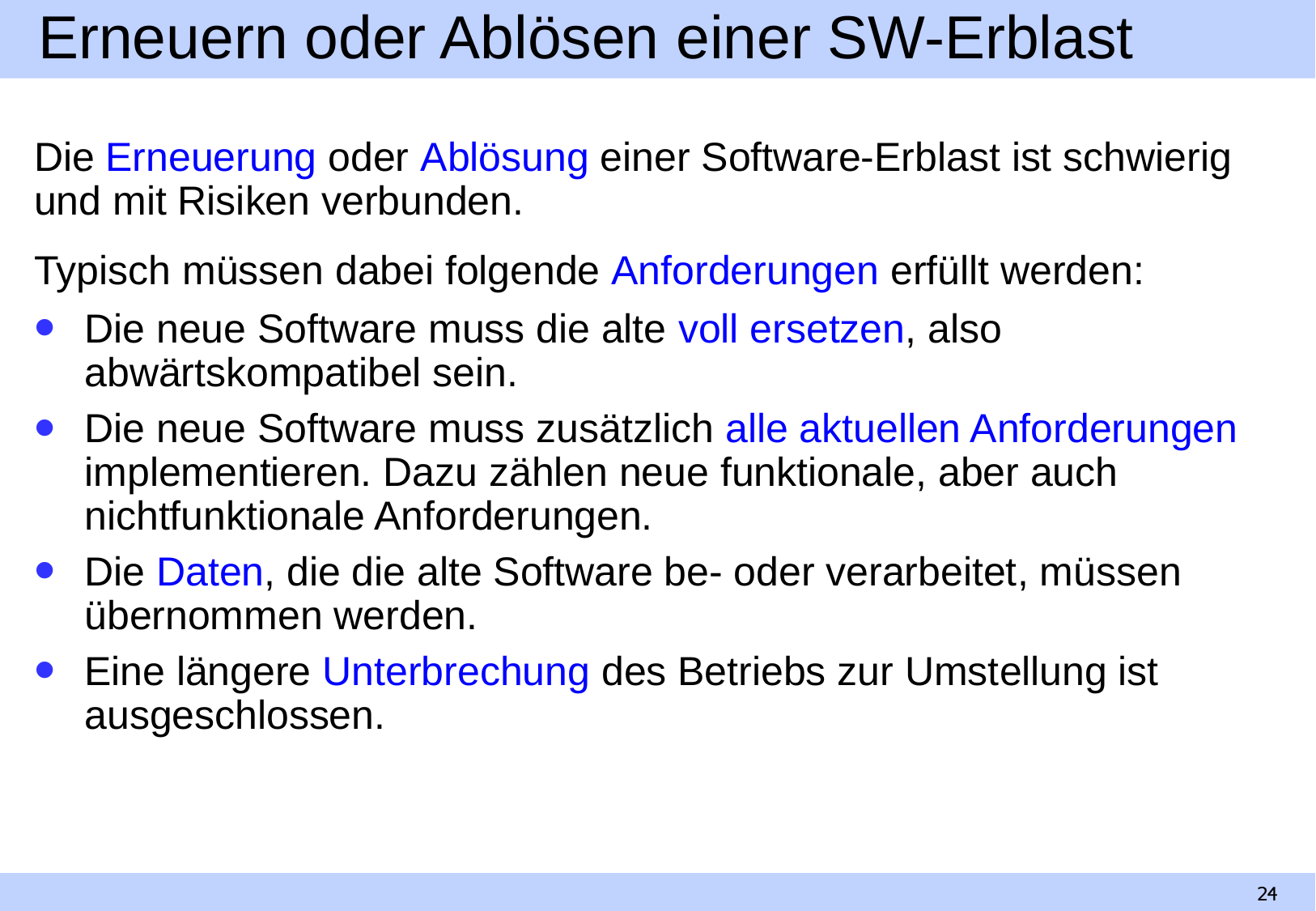

# Erneuern oder Ablösen einer SW-Erblast
Die Erneuerung oder Ablösung einer Software-Erblast ist schwierig und mit Risiken verbunden.
Typisch müssen dabei folgende Anforderungen erfüllt werden:
Die neue Software muss die alte voll ersetzen, also abwärtskompatibel sein.
Die neue Software muss zusätzlich alle aktuellen Anforderungen implementieren. Dazu zählen neue funktionale, aber auch nichtfunktionale Anforderungen.
Die Daten, die die alte Software be- oder verarbeitet, müssen übernommen werden.
Eine längere Unterbrechung des Betriebs zur Umstellung ist ausgeschlossen.
24